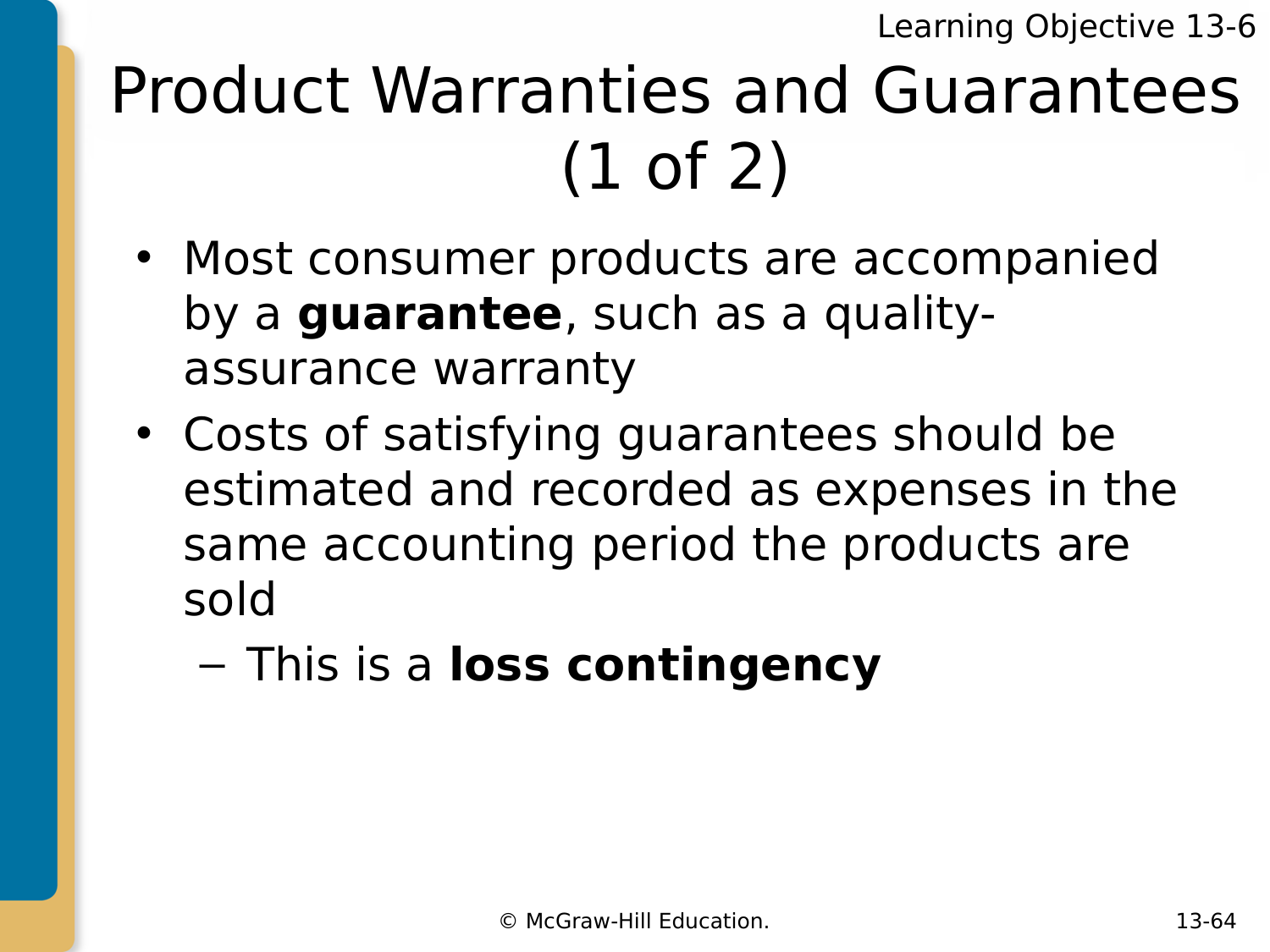

Learning Objective 13-6
# Product Warranties and Guarantees (1 of 2)
Most consumer products are accompanied by a guarantee, such as a quality-assurance warranty
Costs of satisfying guarantees should be estimated and recorded as expenses in the same accounting period the products are sold
This is a loss contingency